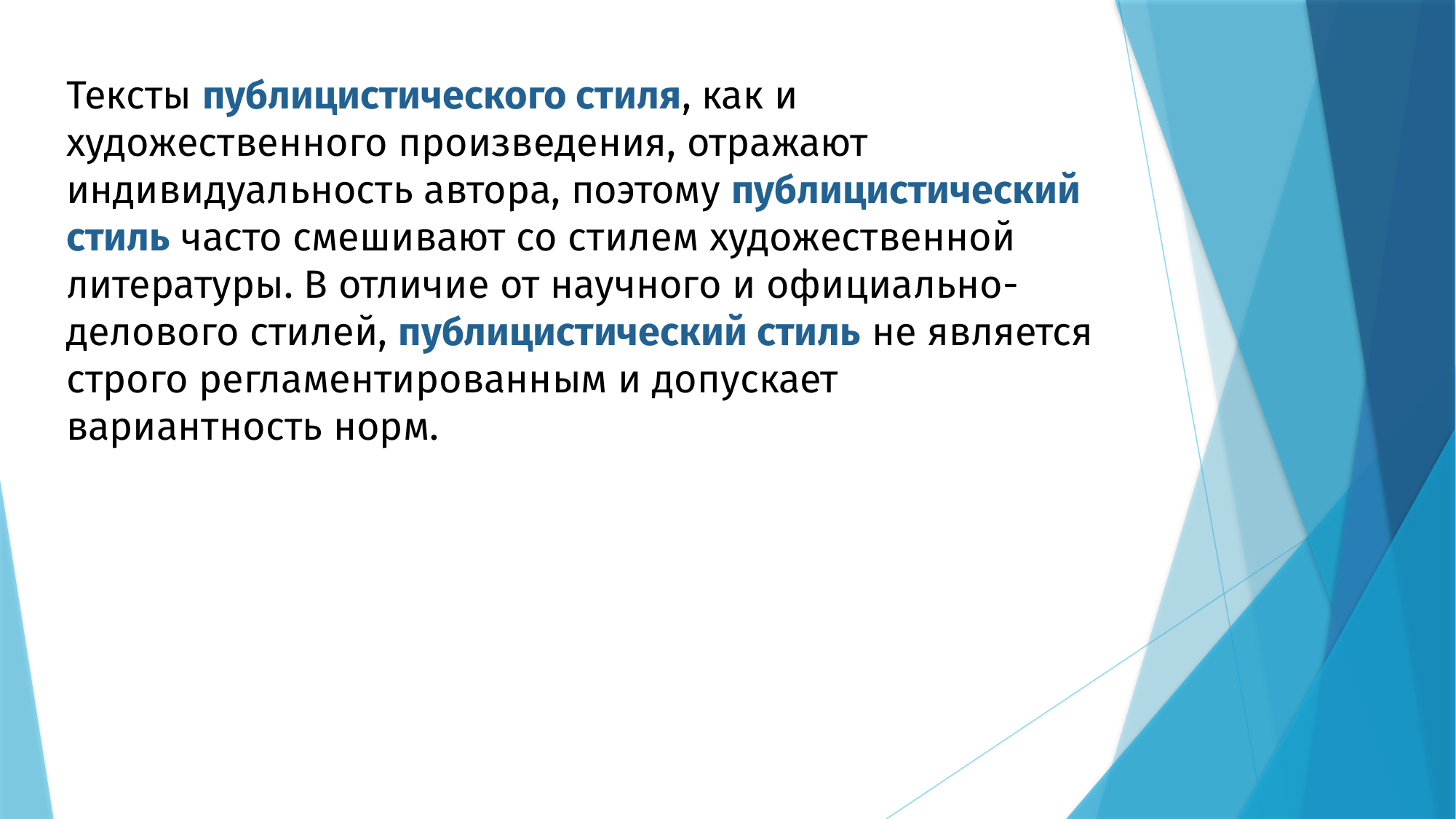

Тексты публицистического стиля, как и художественного произведения, отражают индивидуальность автора, поэтому публицистический стиль часто смешивают со стилем художественной литературы. В отличие от научного и официально-делового стилей, публицистический стиль не является строго регламентированным и допускает вариантность норм.